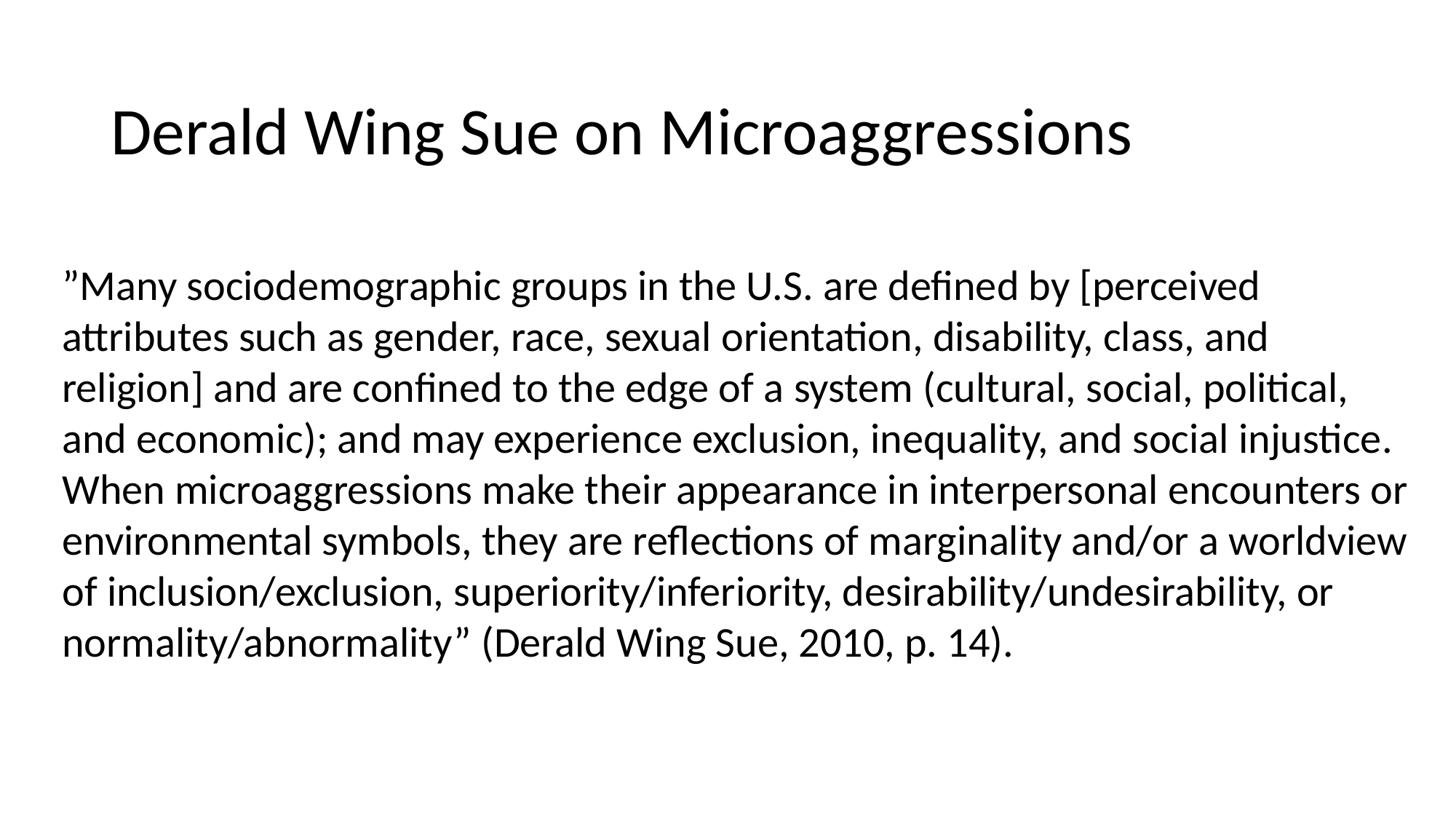

# Derald Wing Sue on Microaggressions
”Many sociodemographic groups in the U.S. are defined by [perceived attributes such as gender, race, sexual orientation, disability, class, and religion] and are confined to the edge of a system (cultural, social, political, and economic); and may experience exclusion, inequality, and social injustice. When microaggressions make their appearance in interpersonal encounters or environmental symbols, they are reflections of marginality and/or a worldview of inclusion/exclusion, superiority/inferiority, desirability/undesirability, or normality/abnormality” (Derald Wing Sue, 2010, p. 14).